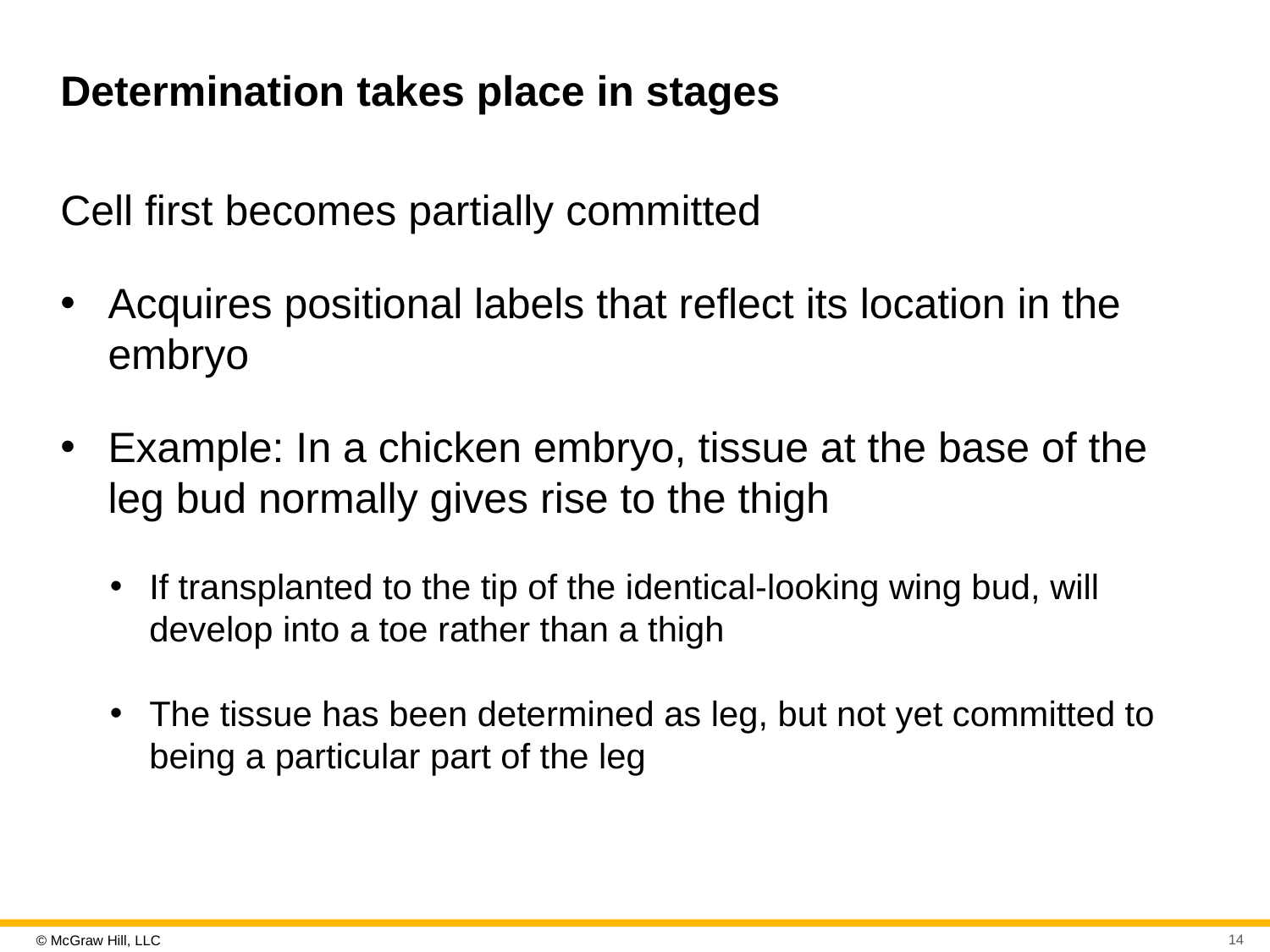

# Determination takes place in stages
Cell first becomes partially committed
Acquires positional labels that reflect its location in the embryo
Example: In a chicken embryo, tissue at the base of the leg bud normally gives rise to the thigh
If transplanted to the tip of the identical-looking wing bud, will develop into a toe rather than a thigh
The tissue has been determined as leg, but not yet committed to being a particular part of the leg
14